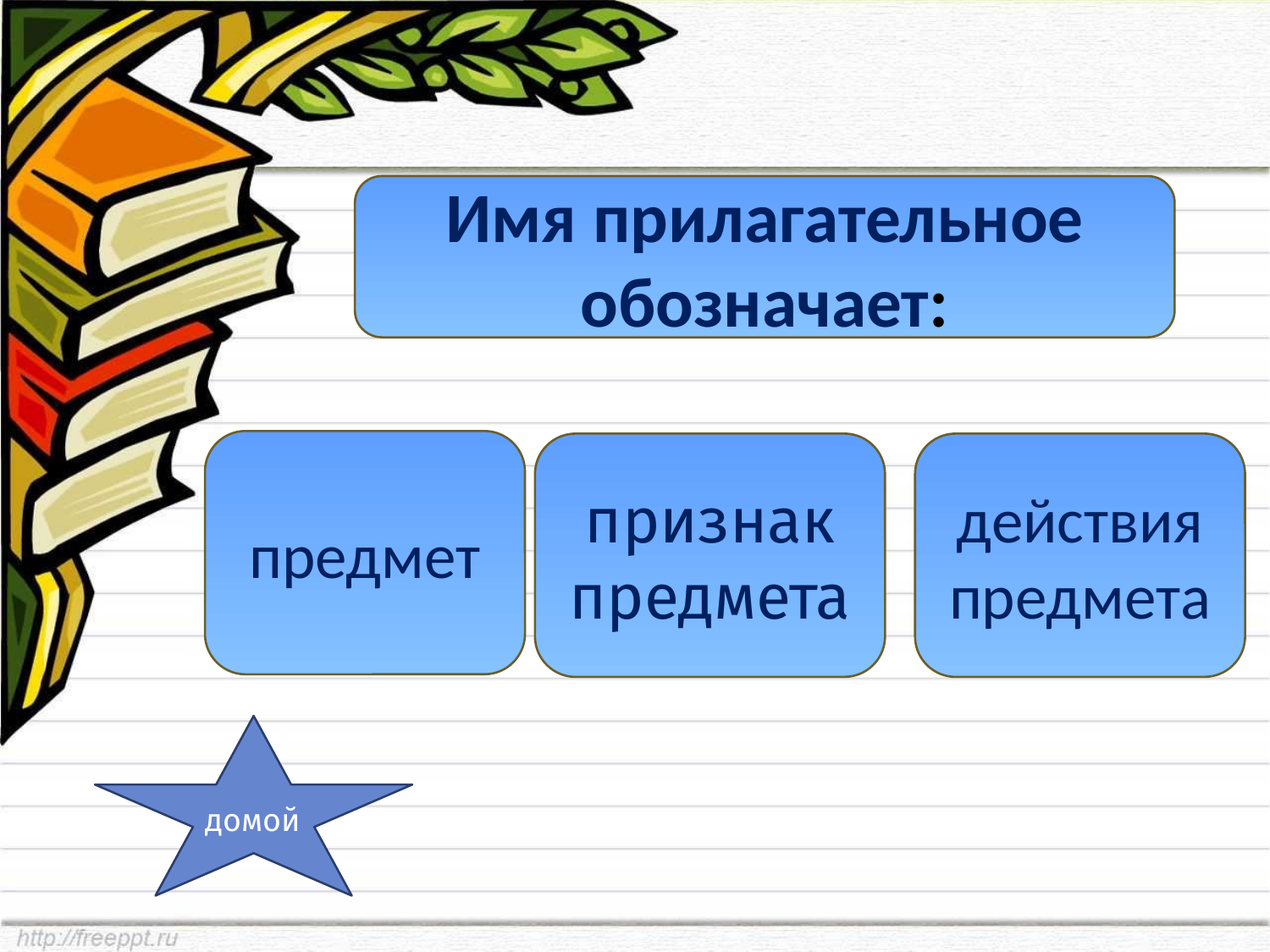

Имя прилагательное обозначает:
предмет
признак предмета
действия предмета
домой